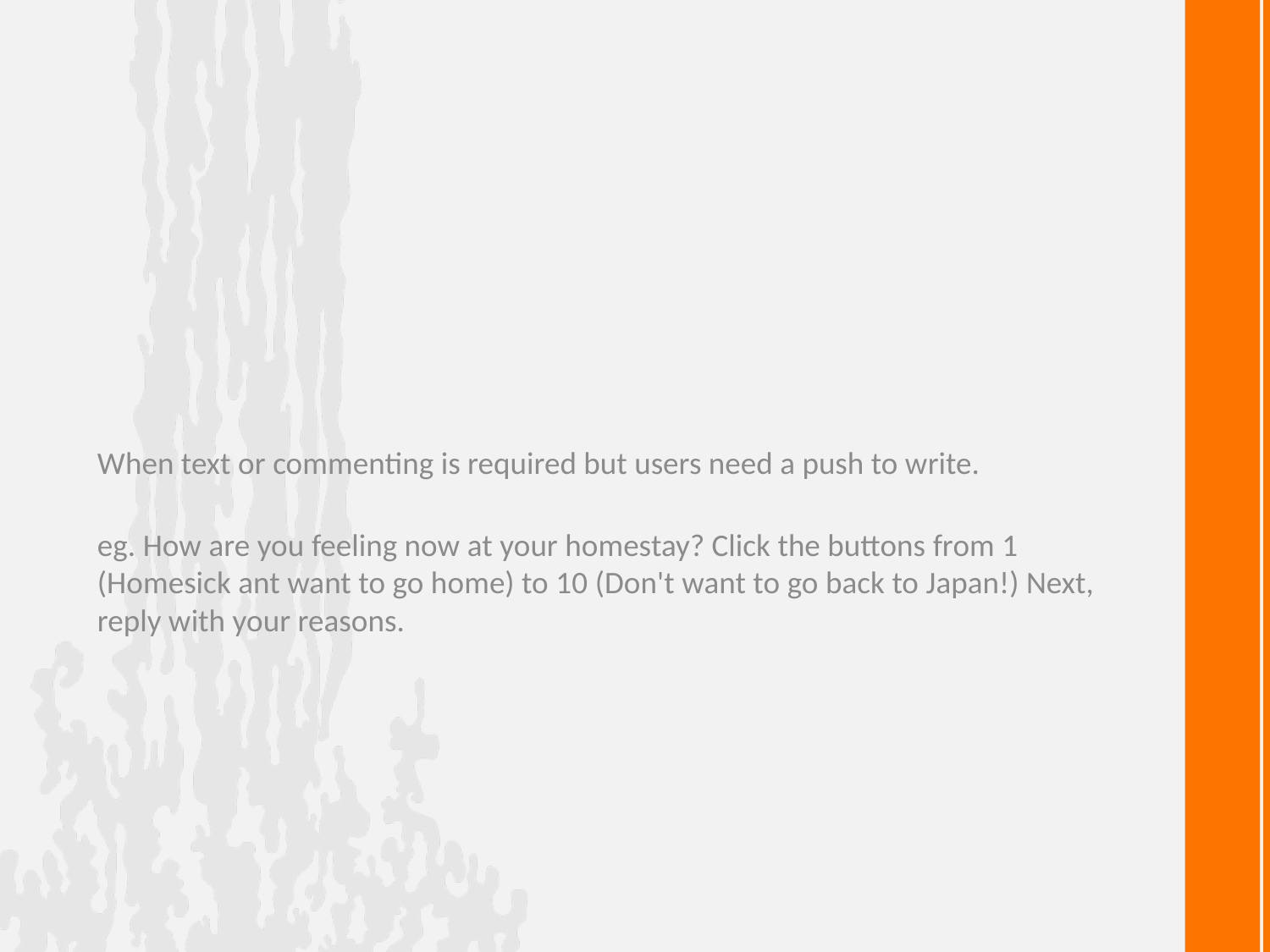

When text or commenting is required but users need a push to write.
eg. How are you feeling now at your homestay? Click the buttons from 1 (Homesick ant want to go home) to 10 (Don't want to go back to Japan!) Next, reply with your reasons.

#